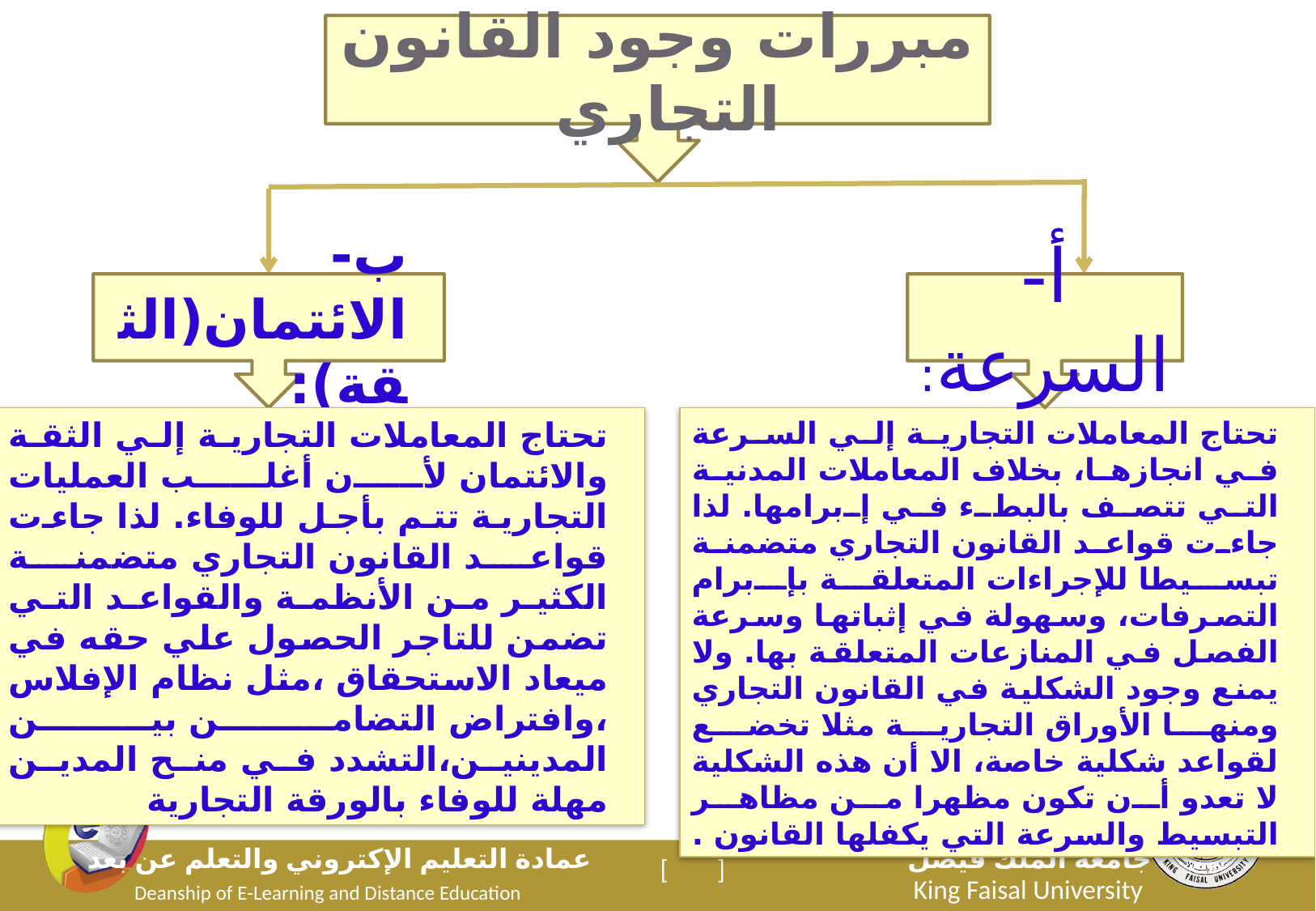

مبررات وجود القانون التجاري

ب-الائتمان(الثقة):
أ-السرعة:
تحتاج المعاملات التجارية إلي الثقة والائتمان لأن أغلب العمليات التجارية تتم بأجل للوفاء. لذا جاءت قواعد القانون التجاري متضمنة الكثير من الأنظمة والقواعد التي تضمن للتاجر الحصول علي حقه في ميعاد الاستحقاق ،مثل نظام الإفلاس ،وافتراض التضامن بين المدينين،التشدد في منح المدين مهلة للوفاء بالورقة التجارية
تحتاج المعاملات التجارية إلي السرعة في انجازها، بخلاف المعاملات المدنية التي تتصف بالبطء في إبرامها. لذا جاءت قواعد القانون التجاري متضمنة تبسيطا للإجراءات المتعلقة بإبرام التصرفات، وسهولة في إثباتها وسرعة الفصل في المنازعات المتعلقة بها. ولا يمنع وجود الشكلية في القانون التجاري ومنها الأوراق التجارية مثلا تخضع لقواعد شكلية خاصة، الا أن هذه الشكلية لا تعدو أن تكون مظهرا من مظاهر التبسيط والسرعة التي يكفلها القانون .